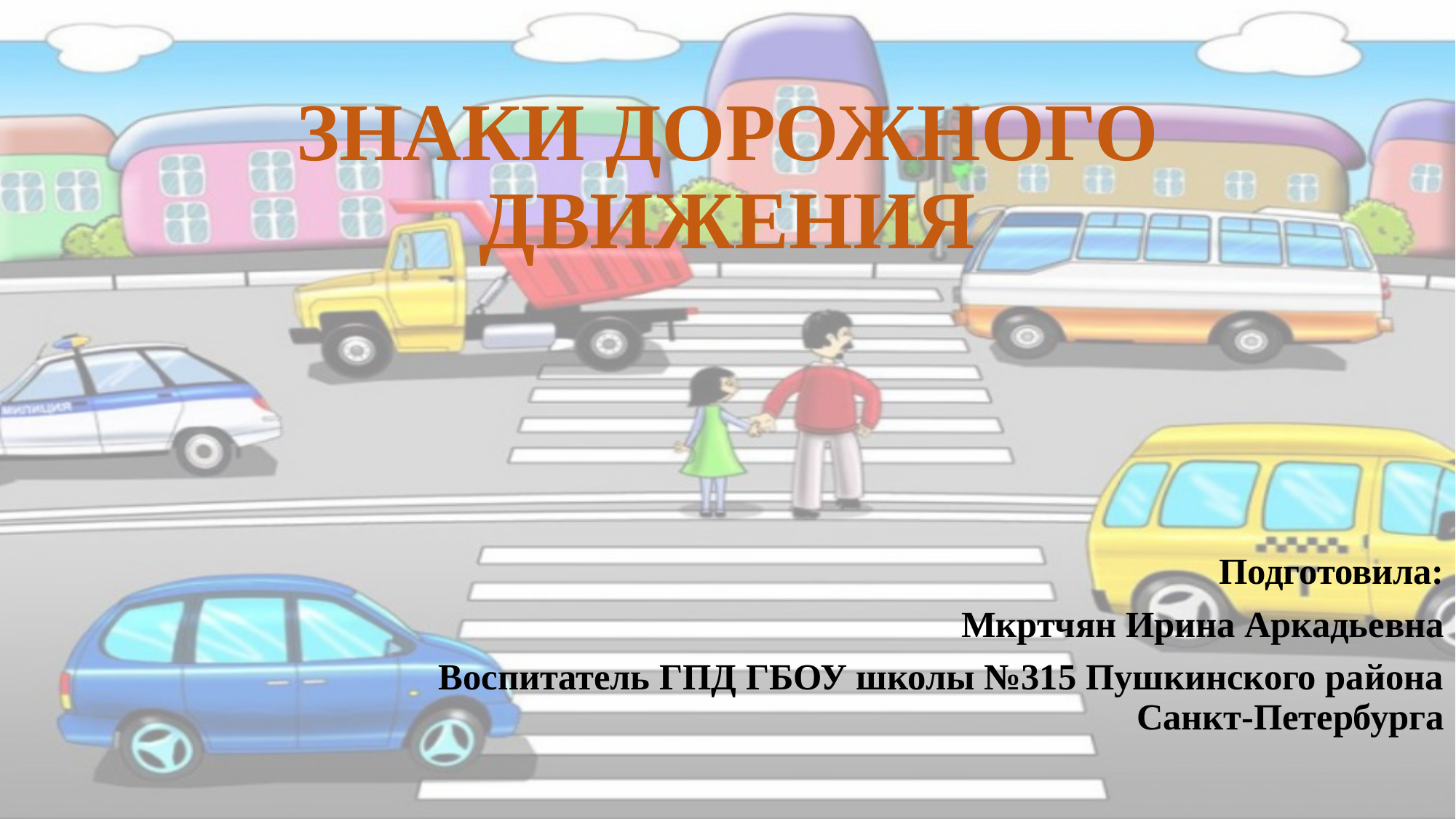

# ЗНАКИ ДОРОЖНОГО ДВИЖЕНИЯ
Подготовила:
Мкртчян Ирина Аркадьевна
Воспитатель ГПД ГБОУ школы №315 Пушкинского района Санкт-Петербурга